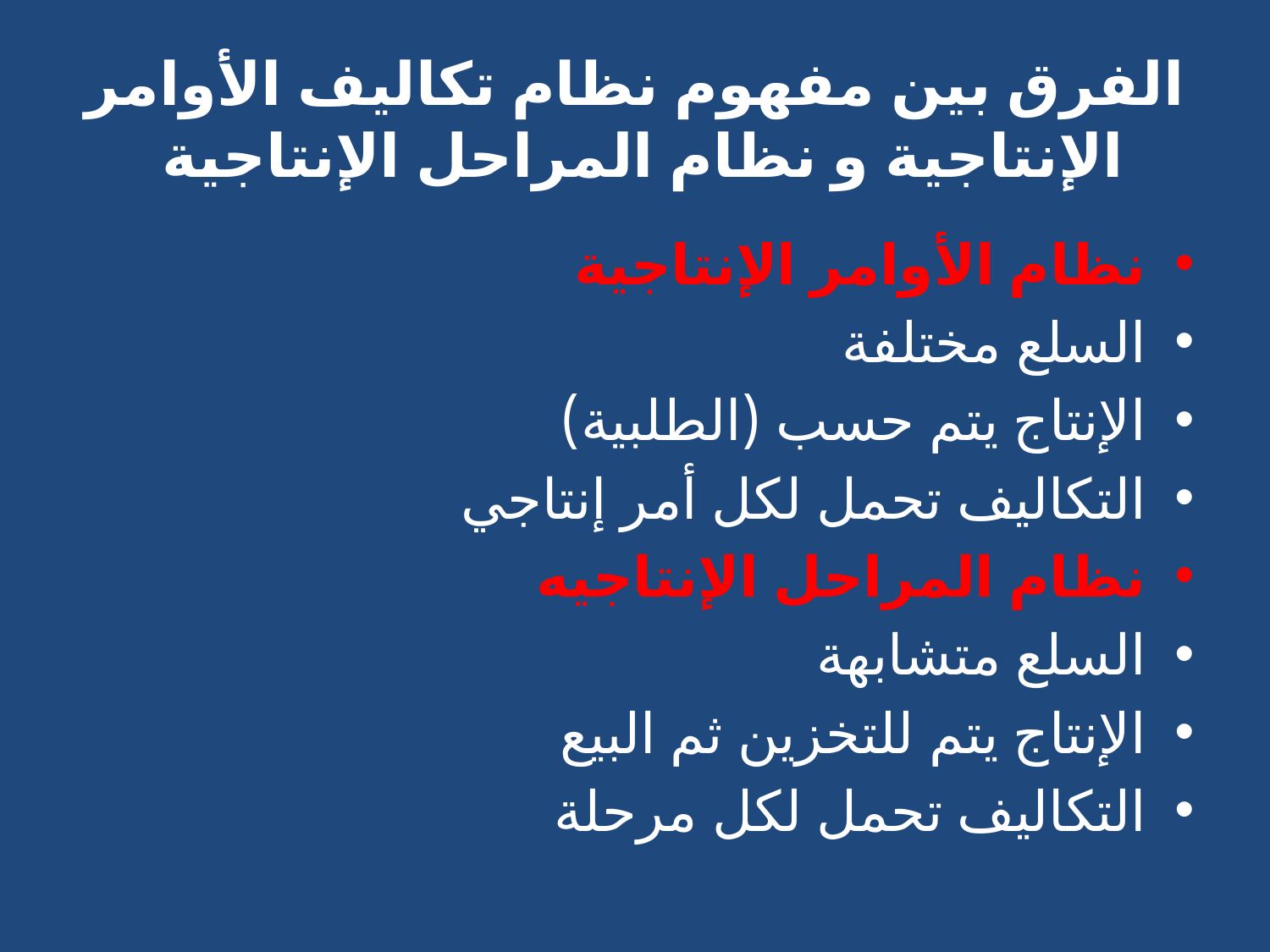

# الفرق بين مفهوم نظام تكاليف الأوامر الإنتاجية و نظام المراحل الإنتاجية
نظام الأوامر الإنتاجية
السلع مختلفة
الإنتاج يتم حسب (الطلبية)
التكاليف تحمل لكل أمر إنتاجي
نظام المراحل الإنتاجيه
السلع متشابهة
الإنتاج يتم للتخزين ثم البيع
التكاليف تحمل لكل مرحلة